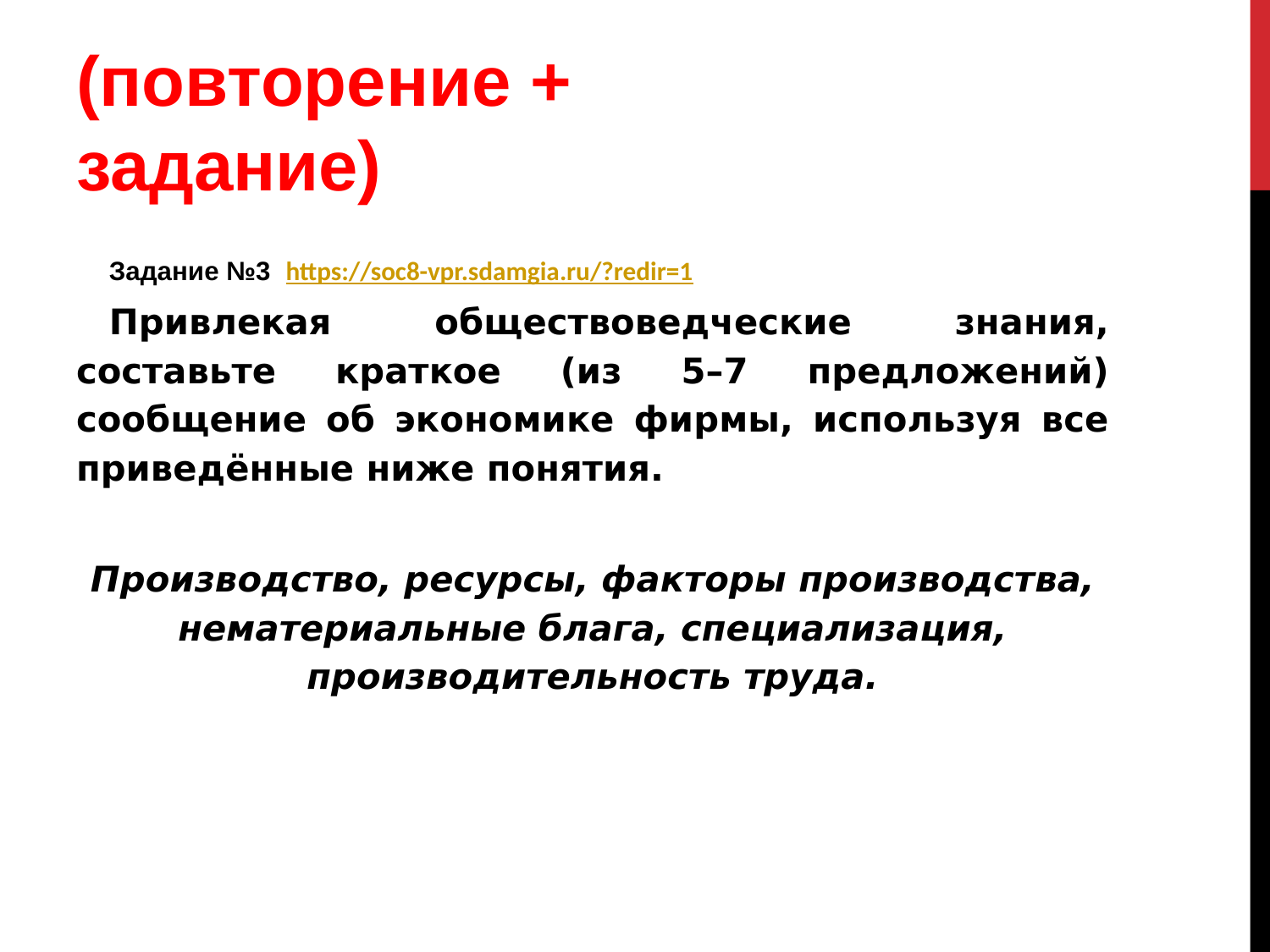

# (повторение + задание)
Задание №3  https://soc8-vpr.sdamgia.ru/?redir=1
Привлекая обществоведческие знания, составьте краткое (из 5–7 предложений) сообщение об экономике фирмы, используя все приведённые ниже понятия.

Производство, ресурсы, факторы производства, нематериальные блага, специализация, производительность труда.